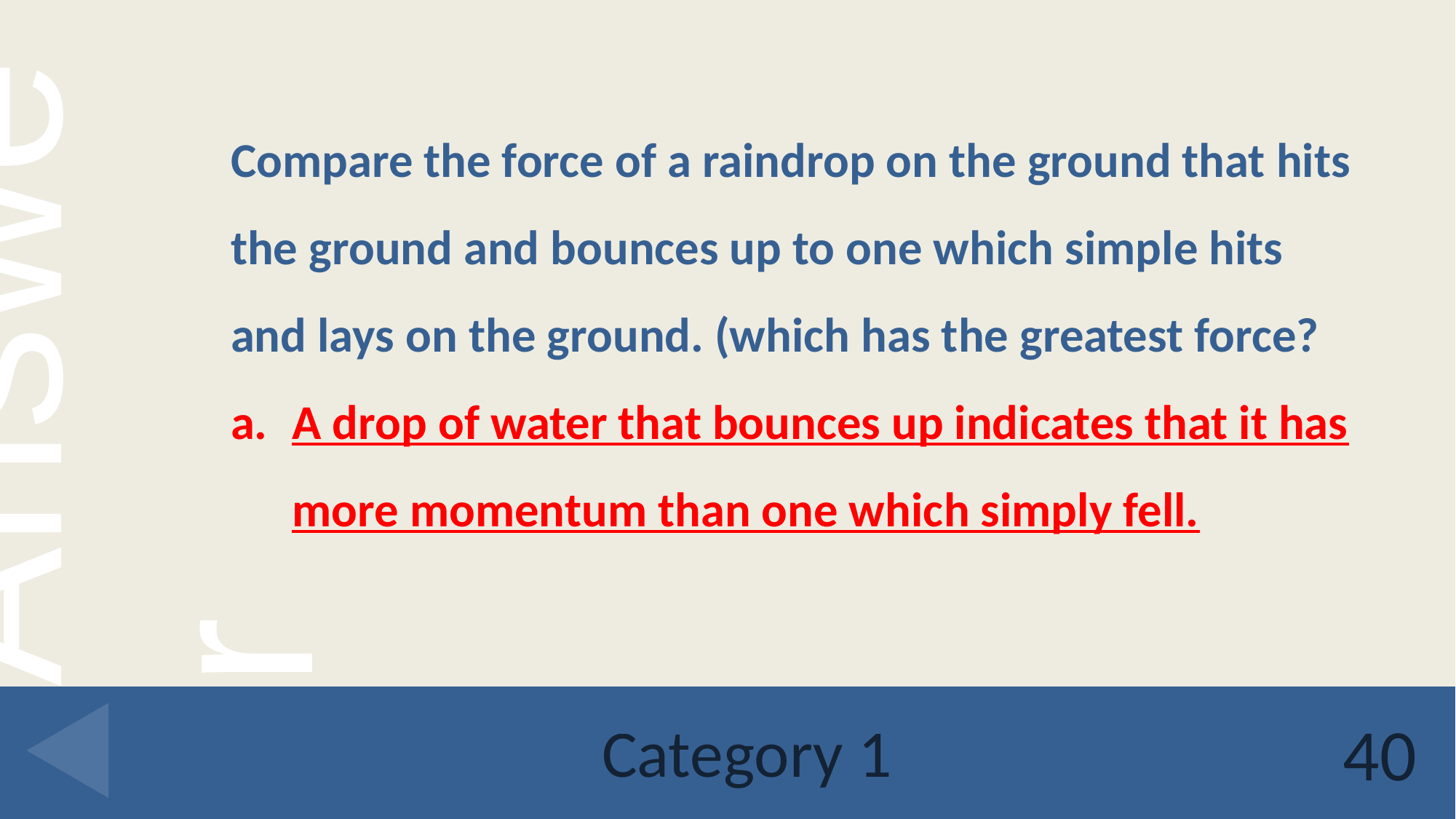

Compare the force of a raindrop on the ground that hits the ground and bounces up to one which simple hits and lays on the ground. (which has the greatest force?
A drop of water that bounces up indicates that it has more momentum than one which simply fell.

# Category 1
40